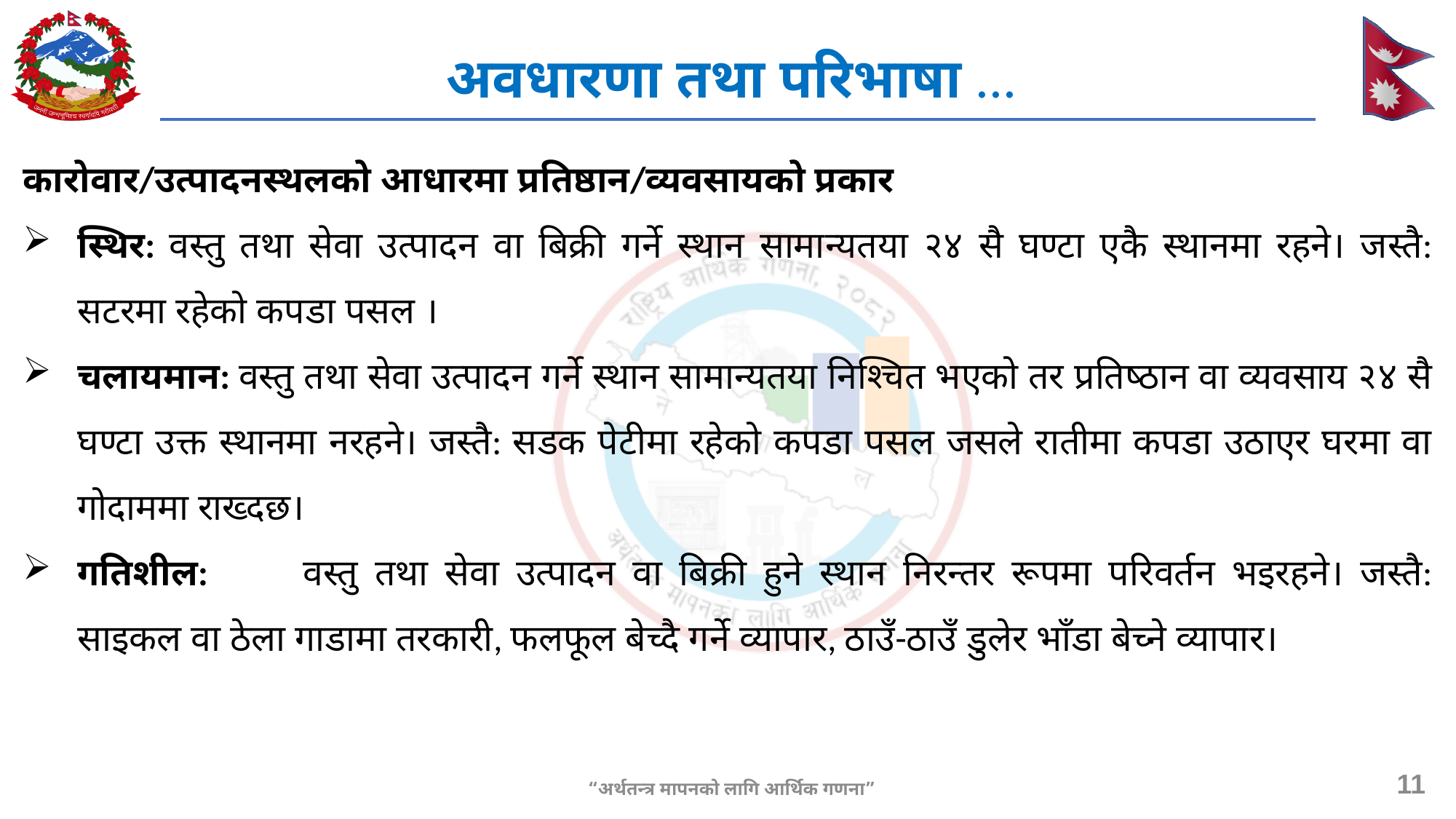

# अवधारणा तथा परिभाषा ...
कारोवार/उत्पादनस्थलको आधारमा प्रतिष्ठान/व्यवसायको प्रकार
स्थिर: वस्तु तथा सेवा उत्पादन वा बिक्री गर्ने स्थान सामान्यतया २४ सै घण्टा एकै स्थानमा रहने। जस्तै: सटरमा रहेको कपडा पसल ।
चलायमान: वस्तु तथा सेवा उत्पादन गर्ने स्थान सामान्यतया निश्चित भएको तर प्रतिष्ठान वा व्यवसाय २४ सै घण्टा उक्त स्थानमा नरहने। जस्तै: सडक पेटीमा रहेको कपडा पसल जसले रातीमा कपडा उठाएर घरमा वा गोदाममा राख्दछ।
गतिशील: 	वस्तु तथा सेवा उत्पादन वा बिक्री हुने स्थान निरन्तर रूपमा परिवर्तन भइरहने। जस्तै: साइकल वा ठेला गाडामा तरकारी, फलफूल बेच्दै गर्ने व्यापार, ठाउँ-ठाउँ डुलेर भाँडा बेच्ने व्यापार।

11
“अर्थतन्त्र मापनको लागि आर्थिक गणना”